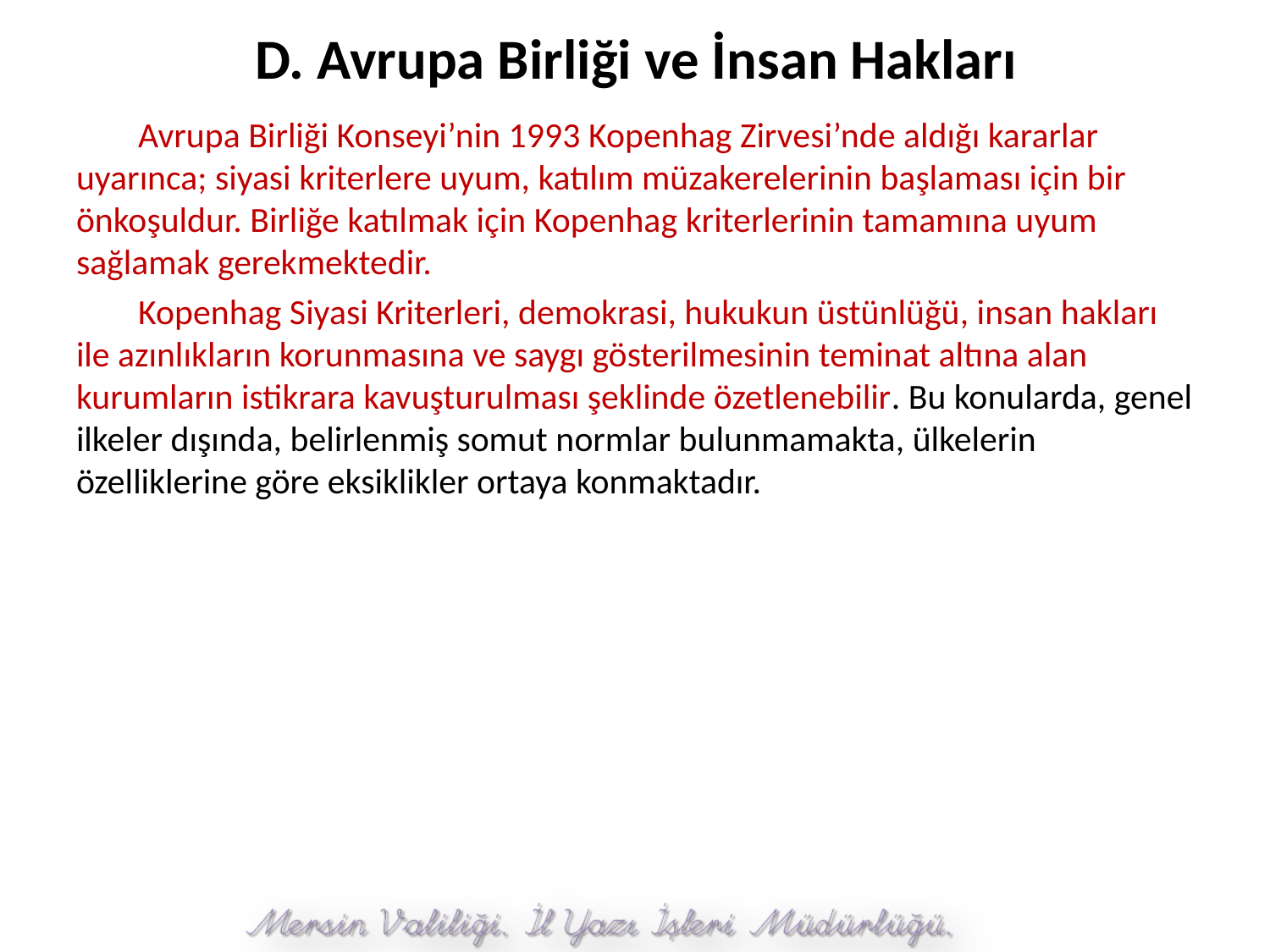

# D. Avrupa Birliği ve İnsan Hakları
Avrupa Birliği Konseyi’nin 1993 Kopenhag Zirvesi’nde aldığı kararlar uyarınca; siyasi kriterlere uyum, katılım müzakerelerinin başlaması için bir önkoşuldur. Birliğe katılmak için Kopenhag kriterlerinin tamamına uyum sağlamak gerekmektedir.
Kopenhag Siyasi Kriterleri, demokrasi, hukukun üstünlüğü, insan hakları ile azınlıkların korunmasına ve saygı gösterilmesinin teminat altına alan kurumların istikrara kavuşturulması şeklinde özetlenebilir. Bu konularda, genel ilkeler dışında, belirlenmiş somut normlar bulunmamakta, ülkelerin özelliklerine göre eksiklikler ortaya konmaktadır.